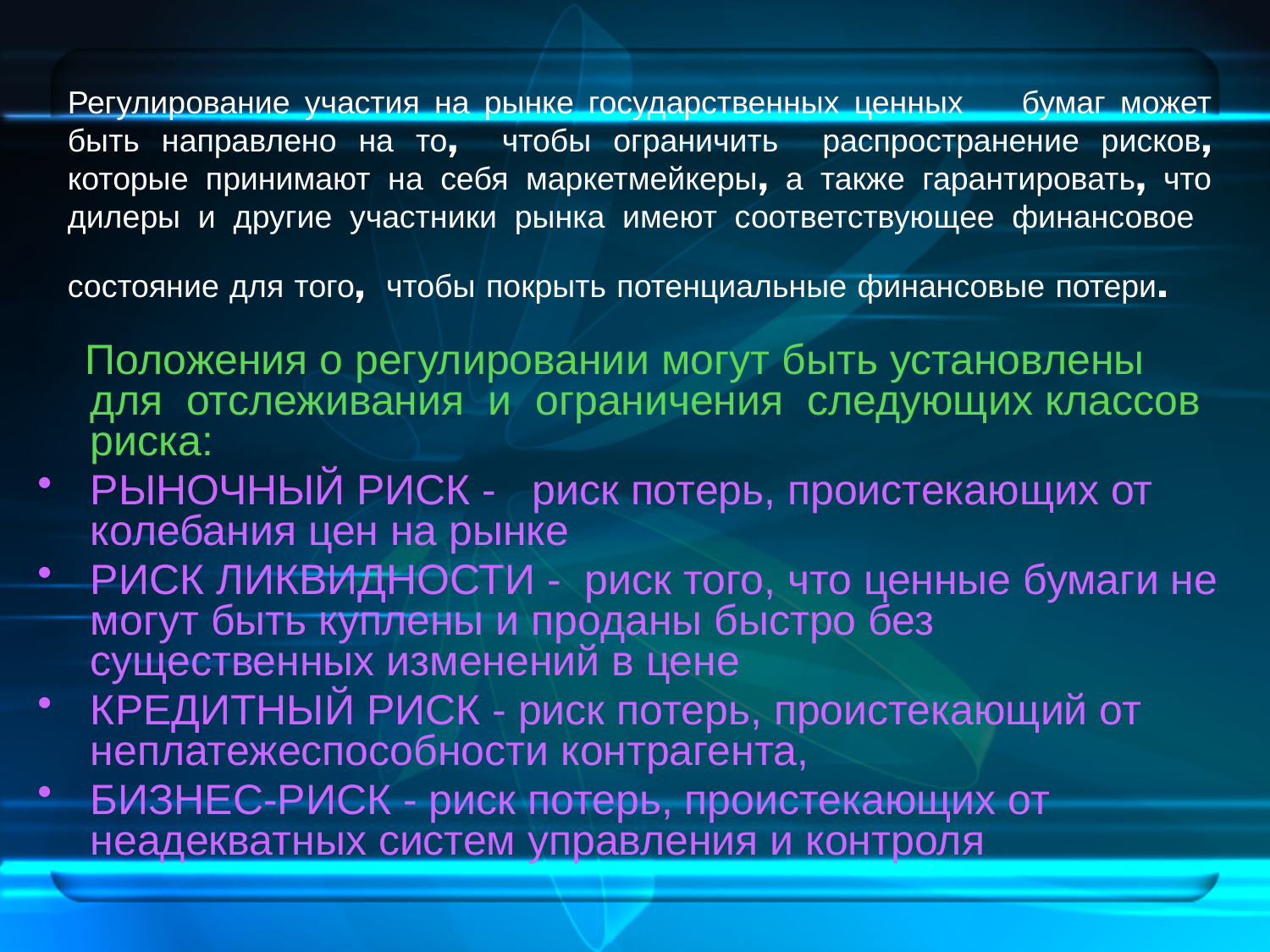

# Регулирование участия на рынке государственных ценных    бумаг может быть направлено на то,  чтобы ограничить  распространение рисков, которые принимают на себя маркетмейкеры, а также гарантировать, что дилеры и другие участники рынка имеют соответствующее финансовое  состояние для того,  чтобы покрыть потенциальные финансовые потери.
    Положения о регулировании могут быть установлены  для  отслеживания  и  ограничения  следующих классов риска:
РЫНОЧНЫЙ РИСК -   риск потерь, проистекающих от колебания цен на рынке
РИСК ЛИКВИДНОСТИ -  риск того, что ценные бумаги не могут быть куплены и проданы быстро без существенных изменений в цене
КРЕДИТНЫЙ РИСК - риск потерь, проистекающий от неплатежеспособности контрагента,
БИЗНЕС-РИСК - риск потерь, проистекающих от неадекватных систем управления и контроля